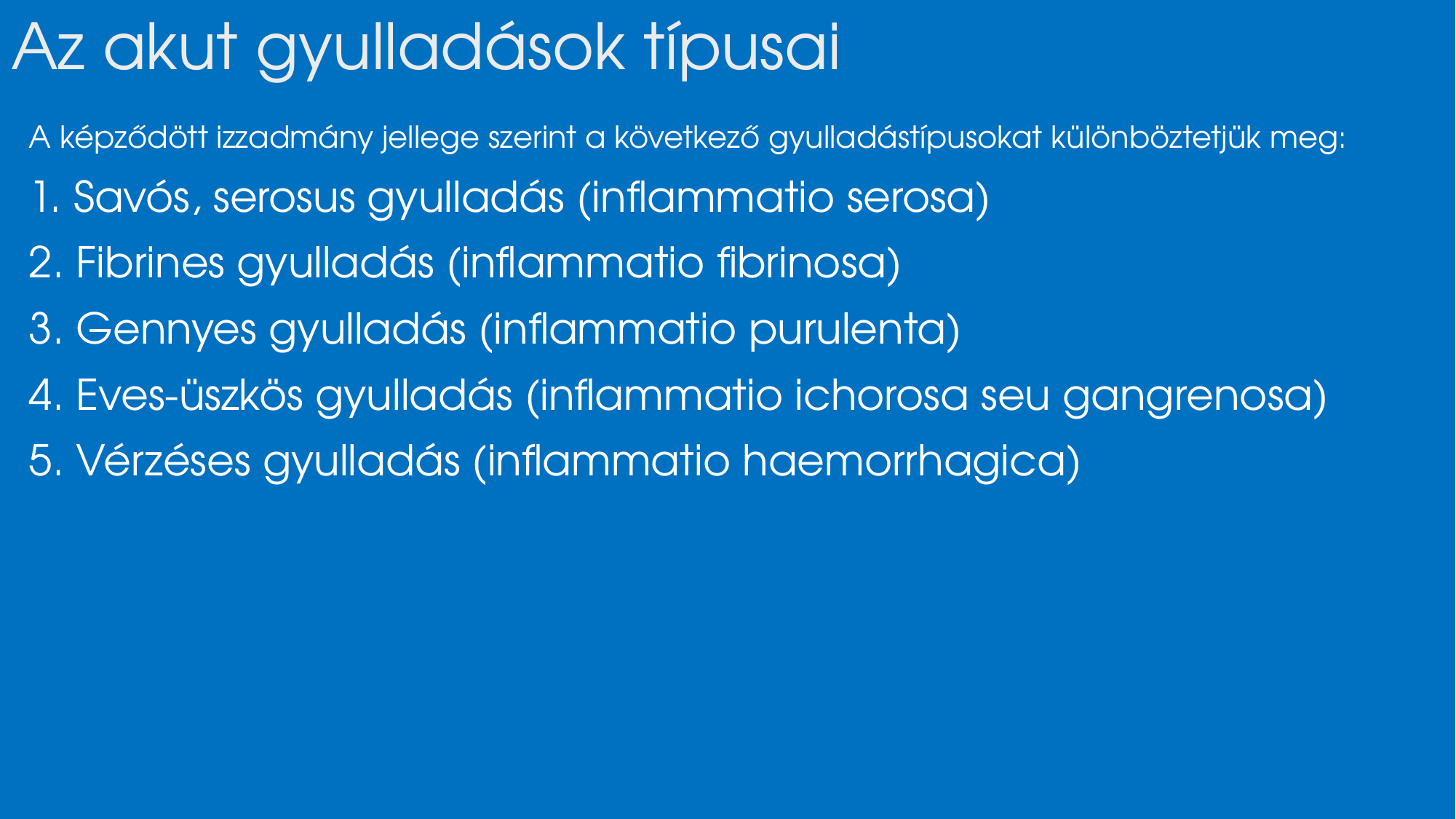

# Az akut gyulladások típusai
A képződött izzadmány jellege szerint a következő gyulladástípusokat különböztetjük meg:
1. Savós, serosus gyulladás (inflammatio serosa)
2. Fibrines gyulladás (inflammatio fibrinosa)
3. Gennyes gyulladás (inflammatio purulenta)
4. Eves-üszkös gyulladás (inflammatio ichorosa seu gangrenosa)
5. Vérzéses gyulladás (inflammatio haemorrhagica)